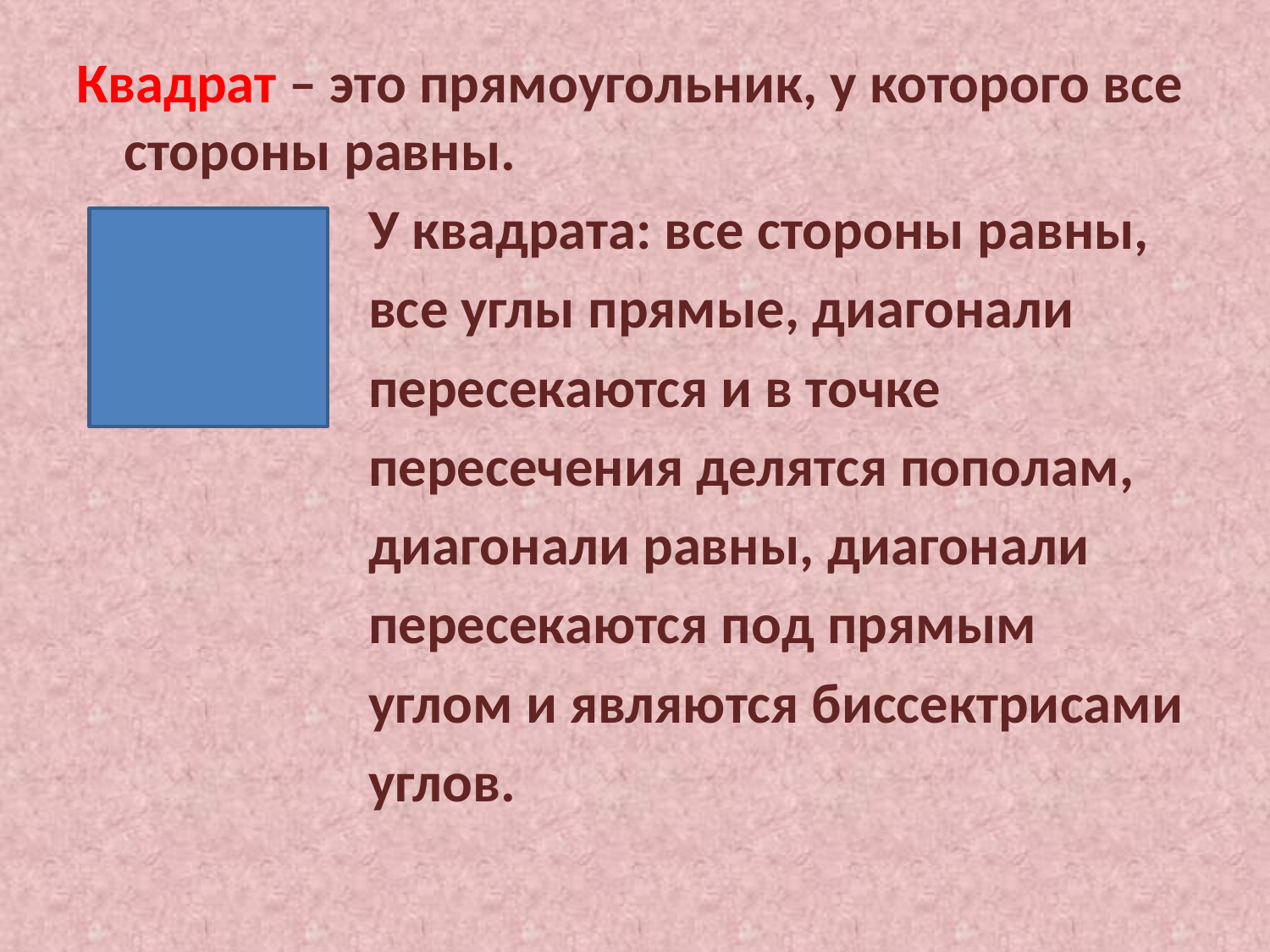

Квадрат – это прямоугольник, у которого все стороны равны.
                       У квадрата: все стороны равны,
                       все углы прямые, диагонали
                       пересекаются и в точке
                       пересечения делятся пополам,
                       диагонали равны, диагонали
                       пересекаются под прямым
                       углом и являются биссектрисами
                       углов.